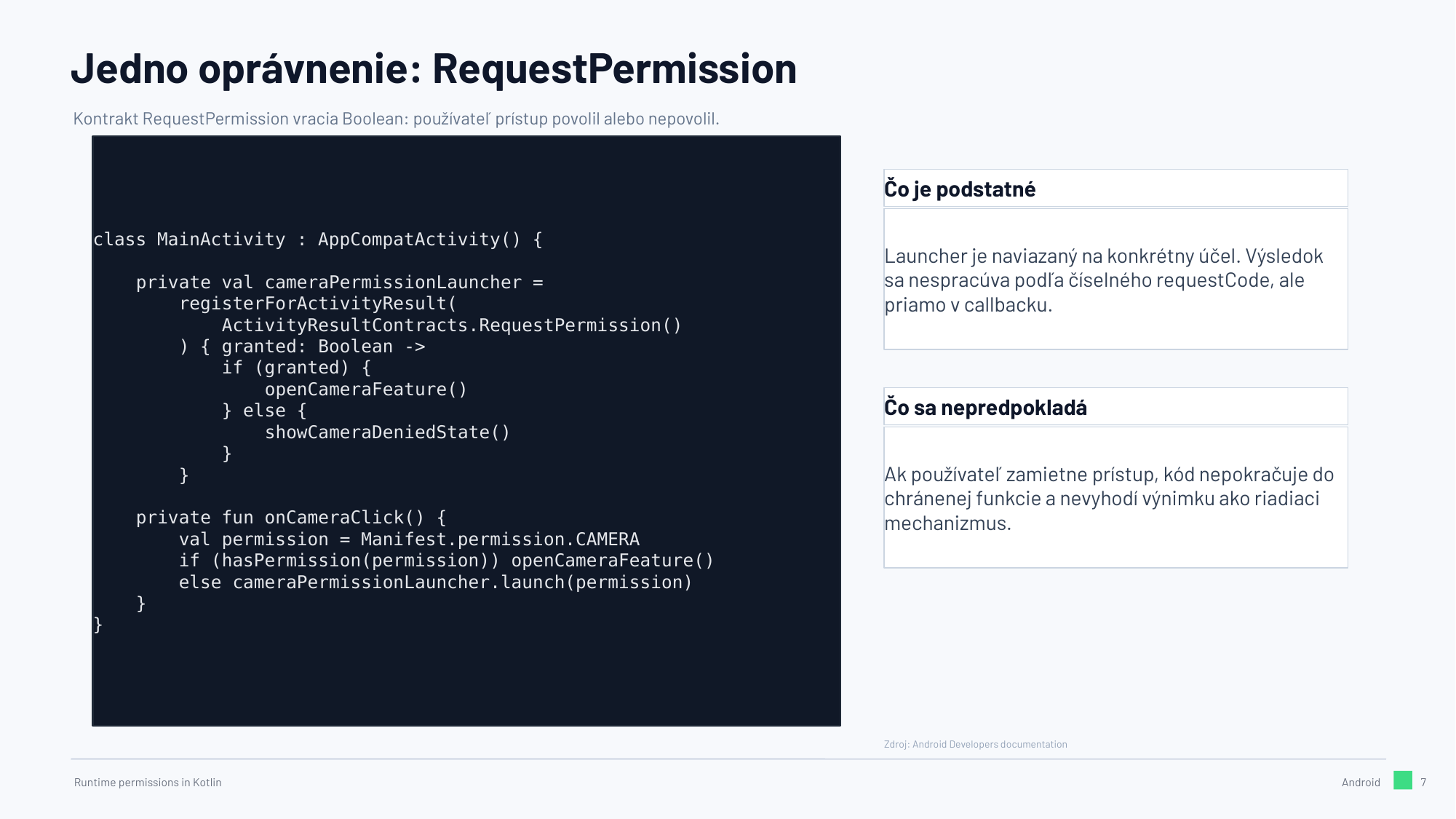

Jedno oprávnenie: RequestPermission
Kontrakt RequestPermission vracia Boolean: používateľ prístup povolil alebo nepovolil.
class MainActivity : AppCompatActivity() {

    private val cameraPermissionLauncher =
        registerForActivityResult(
            ActivityResultContracts.RequestPermission()
        ) { granted: Boolean ->
            if (granted) {
                openCameraFeature()
            } else {
                showCameraDeniedState()
            }
        }

    private fun onCameraClick() {
        val permission = Manifest.permission.CAMERA
        if (hasPermission(permission)) openCameraFeature()
        else cameraPermissionLauncher.launch(permission)
    }
}
Čo je podstatné
Launcher je naviazaný na konkrétny účel. Výsledok sa nespracúva podľa číselného requestCode, ale priamo v callbacku.
Čo sa nepredpokladá
Ak používateľ zamietne prístup, kód nepokračuje do chránenej funkcie a nevyhodí výnimku ako riadiaci mechanizmus.
Zdroj: Android Developers documentation
7